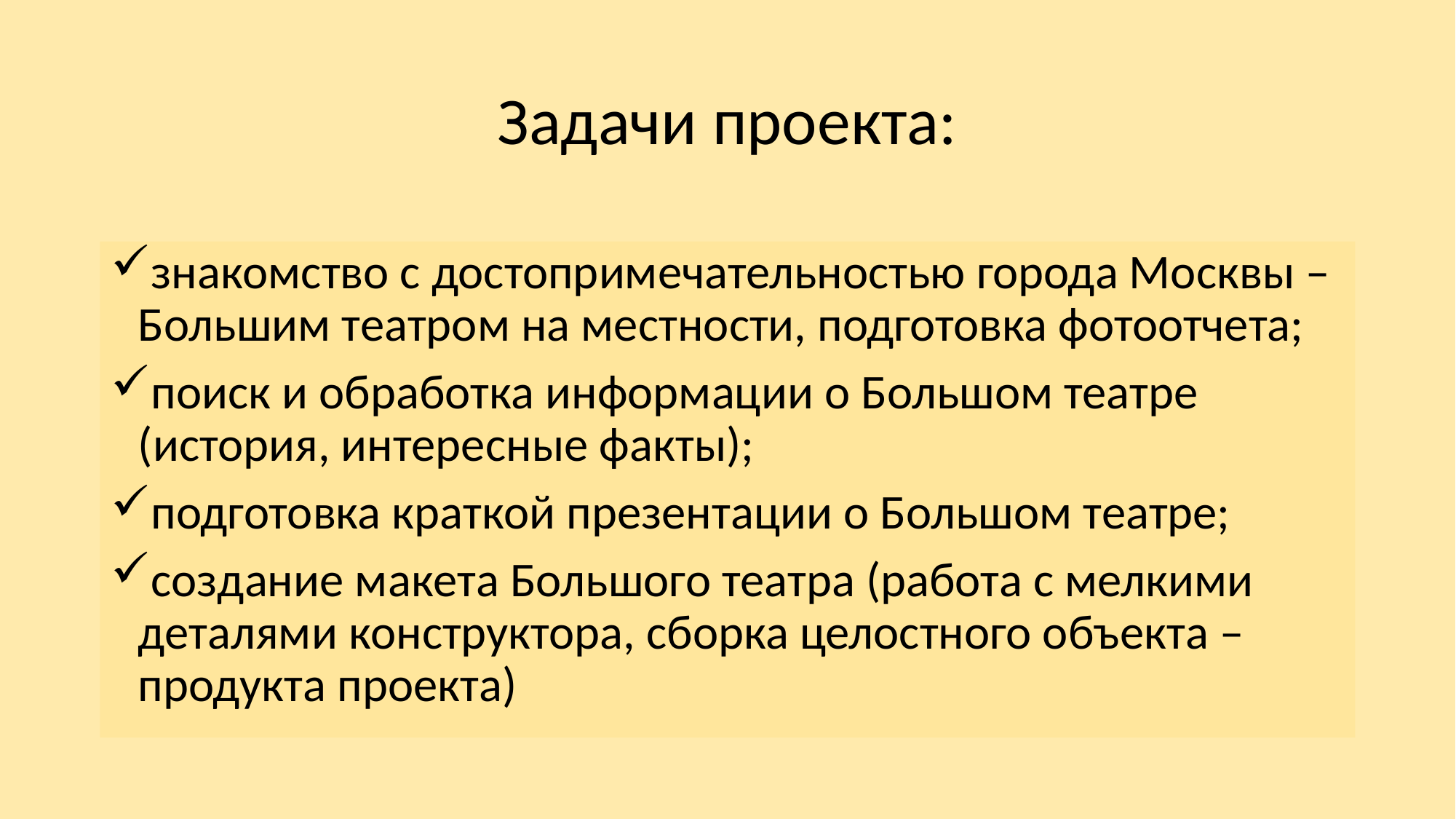

# Задачи проекта:
знакомство с достопримечательностью города Москвы – Большим театром на местности, подготовка фотоотчета;
поиск и обработка информации о Большом театре (история, интересные факты);
подготовка краткой презентации о Большом театре;
создание макета Большого театра (работа с мелкими деталями конструктора, сборка целостного объекта – продукта проекта)